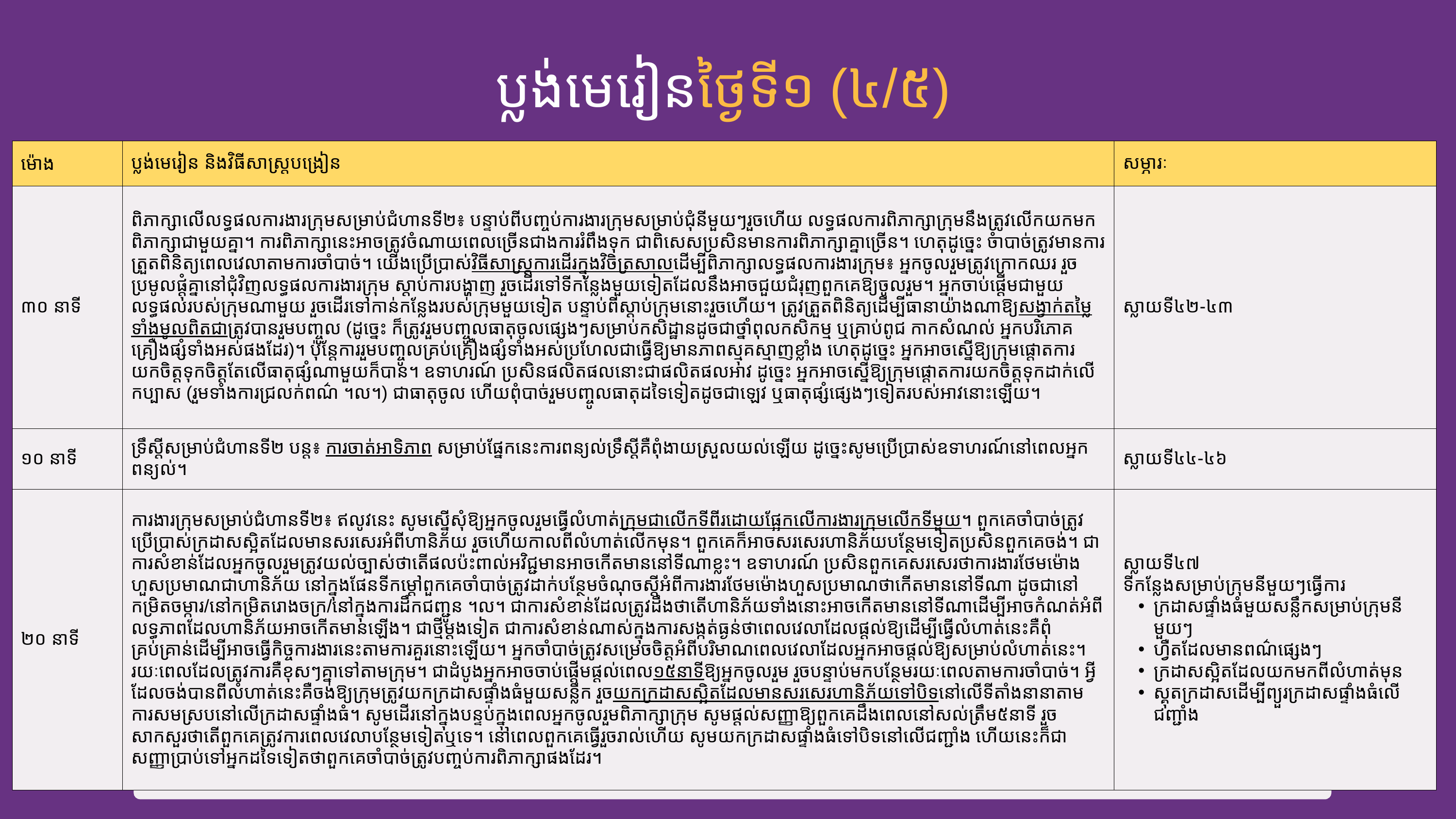

ប្លង់មេរៀនថ្ងៃទី១ (៤/៥)
| ម៉ោង | ប្លង់មេរៀន និងវិធីសាស្ត្រ​បង្រៀន​ | សម្ភារៈ |
| --- | --- | --- |
| ៣០ នាទី | ពិភាក្សាលើលទ្ធផលការងារក្រុម​សម្រាប់ជំហាន​ទី​២៖ បន្ទាប់ពីបញ្ចប់​​ការងារក្រុមសម្រាប់​​ជុំ​នីមួយៗ​រួច​ហើយ លទ្ធផល​ការពិភាក្សា​ក្រុម​នឹង​ត្រូវ​លើកយកមក​ពិភាក្សា​ជាមួយ​គ្នា​។ ការ​ពិភាក្សា​នេះ​អាចត្រូវ​ចំណាយ​ពេល​ច្រើន​ជាង​ការ​រំពឹង​ទុក​ ជាពិសេស​ប្រសិន​មានការពិភាក្សា​គ្នា​ច្រើន​។ ​ហេតុដូច្នេះ ចំាបាច់​ត្រូវមាន​ការត្រួតពិនិត្យ​ពេលវេលា​តាមការចាំបាច់។ យើងប្រើប្រាស់​វិធីសាស្ត្រការដើរ​ក្នុង​​វិចិត្រសាល​ដើម្បីពិភាក្សាលទ្ធផល​​ការងារក្រុម​៖ អ្នកចូលរួម​ត្រូវ​ក្រោកឈរ ​រួច​ប្រមូលផ្ដុំ​គ្នា​នៅជុំ​វិញ​លទ្ធផលការងារក្រុម ស្ដាប់​ការបង្ហាញ​ រួចដើរ​ទៅទីកន្លែងមួយទៀត​ដែលនឹងអាចជួយជំរុញពួកគេឱ្យ​ចូលរួម។ អ្នកចាប់ផ្ដើម​ជាមួយ​លទ្ធផលរបស់​ក្រុមណាមួយ រួចដើរ​ទៅកាន់​​កន្លែងរបស់​ក្រុម​​មួយ​ទៀត ​បន្ទាប់ពី​ស្ដាប់ក្រុមនោះ​រួចហើយ​។ ត្រូវ​ត្រួតពិនិត្យ​ដើម្បី​ធានា​យ៉ាងណា​ឱ្យសង្វាក់តម្លៃ​ទាំងមូល​ពិតជា​ត្រូវបាន​រួមបញ្ចូល​​ (ដូច្នេះ ក៏ត្រូវរួមបញ្ចូល​ធាតុចូលផ្សេងៗសម្រាប់​​​កសិដ្ឋានដូចជាថ្នាំពុលកសិកម្ម ឬគ្រាប់ពូជ កាកសំណល់​ ​​​អ្នកបរិភោគ គ្រឿងផ្សំ​ទាំងអស់ផងដែរ)។ ប៉ុន្តែ​ការរួមបញ្ចូលគ្រប់​គ្រឿងផ្សំ​ទាំងអស់ប្រហែល​ជាធ្វើឱ្យ​​មាន​ភាព​ស្មុគស្មាញខ្លាំង ហេតុដូច្នេះ ​អ្នកអាចស្នើឱ្យ​ក្រុម​ផ្ដោត​​ការយកចិត្ត​ទុកចិត្តតែ​លើ​ធាតុផ្សំ​ណាមួយក៏បាន។ ឧទាហរណ៍​ ប្រសិន​ផលិតផល​នោះ​ជា​ផលិតផលអាវ ដូច្នេះ អ្នកអាចស្នើឱ្យ​ក្រុមផ្ដោត​ការ​យកចិត្ត​ទុកដាក់លើកប្បាស (រួមទាំង​ការជ្រលក់ពណ៌ ។ល។) ជាធាតុចូល ហើយពុំបាច់​រួមបញ្ចូល​ធាតុដទៃទៀត​ដូចជា​ឡេវ ឬ​ធាតុផ្សំ​ផ្សេងៗទៀត​របស់​អាវនោះឡើយ​។ | ស្លាយទី​៤២-៤៣ |
| ១០ នាទី | ​​ទ្រឹស្ដី​សម្រាប់​ជំហានទី២ បន្ត៖ ការចាត់អាទិភាព សម្រាប់ផ្នែកនេះ​ការពន្យល់​ទ្រឹស្ដីគឺ​ពុំងាយស្រួល​យល់​ឡើយ ដូច្នេះ​សូមប្រើប្រាស់​ឧទាហរណ៍​នៅពេលអ្នកពន្យល់​។ | ស្លាយទី​៤៤-៤៦ |
| ២០ នាទី | ការងារក្រុម​សម្រាប់​ជំហានទី២៖ ឥលូវនេះ សូមស្នើសុំ​ឱ្យ​អ្នកចូលរួម​ធ្វើលំហាត់ក្រុម​ជាលើកទីពីរដោយផ្អែកលើការងារក្រុម​លើកទីមួយ​។ ពួកគេ​ចាំបាច់​ត្រូវប្រើប្រាស់​ក្រដាសស្អិតដែលមានសរសេរអំពីហានិភ័យ ​រួចហើយកាលពីលំហាត់លើកមុន។ ពួកគេក៏អាចសរសេរ​ហានិភ័យបន្ថែមទៀតប្រសិនពួកគេចង់។ ជាការសំខាន់​ដែល​អ្នកចូលរួមត្រូវ​យល់​ច្បាស់​ថាតើ​ផលប៉ះពាល់​អវិជ្ជមាន​អាចកើតមាន​នៅទីណាខ្លះ។ ឧទាហរណ៍​ ប្រសិនពួកគេ​សរសេរ​ថា​ការងារ​ថែម​ម៉ោង​ហួសប្រមាណ​ជាហានិភ័យ​ នៅក្នុង​ផែនទីកម្ដៅ​ពួកគេ​ចាំបាច់​ត្រូវដាក់​បន្ថែម​ចំណុចស្ដីអំពី​ការងារថែមម៉ោង​​ហួស​ប្រមាណថា​​កើតមាន​នៅទីណា​ ដូចជា​នៅកម្រិត​ចម្ការ​/នៅកម្រិតរោងចក្រ/នៅក្នុងការដឹកជញ្ជូន ។ល។ ជាការសំខាន់​ដែល​ត្រូវដឹង​ថាតើ​ហានិភ័យទាំង​​នោះអាច​កើត​មាន​នៅទីណា​ដើម្បីអាច​​កំណត់​អំពី​លទ្ធភាព​ដែល​ហានិភ័យ​អាចកើតមាន​ឡើង​។ ជាថ្មី​ម្ដងទៀត​ ជា​ការសំខាន់​ណាស់ក្នុងការ​​សង្កត់​ធ្ងន់ថា​ពេលវេលា​ដែល​ផ្ដល់​ឱ្យដើម្បី​ធ្វើ​លំហាត់នេះ​គឺ​​ពុំគ្រប់គ្រាន់​ដើម្បីអាច​​ធ្វើកិច្ចការងារនេះ​តាមការគួរនោះឡើយ។ អ្នកចាំបាច់ត្រូវសម្រេចចិត្ត​អំពីបរិមាណពេលវេលាដែលអ្នកអាច​​ផ្ដល់ឱ្យ​សម្រាប់​​​លំហាត់នេះ​។​ រយៈពេលដែល​ត្រូវការ​គឺ​ខុសៗ​គ្នា​ទៅតាមក្រុម​។ ជាដំបូងអ្នកអាចចាប់ផ្ដើម​​ផ្ដល់​ពេល​១៥នាទី​ឱ្យ​អ្នកចូលរួម​ រួចបន្ទាប់មកបន្ថែម​រយៈពេលតាមការចាំបាច់​។ អ្វីដែលចង់បានពីលំហាត់នេះគឺចង់ឱ្យក្រុមត្រូវ​យកក្រដាសផ្ទាំងធំមួយសន្លឹក រួចយកក្រដាសស្អិតដែលមាន​សរសេរ​ហានិភ័យ​​ទៅបិទ​នៅលើ​​ទីតាំង​នានាតាមការសមស្របនៅលើក្រដាសផ្ទាំង​ធំ។ សូមដើរនៅក្នុងបន្ទប់ក្នុង​ពេលអ្នកចូលរួម​ពិភាក្សាក្រុម សូមផ្ដល់​សញ្ញា​ឱ្យ​ពួកគេដឹង​ពេលនៅសល់​ត្រឹម​៥នាទី រួចសាកសួរថាតើ​ពួកគេ​ត្រូវការ​ពេលវេលាបន្ថែម​​ទៀតឬទេ។ នៅពេលពួកគេ​ធ្វើរួចរាល់​ហើយ សូមយកក្រដាស​ផ្ទាំងធំ​ទៅបិទនៅលើជញ្ជាំង​ ហើយនេះក៏​ជាសញ្ញា​ប្រាប់​ទៅអ្នកដទៃទៀតថា​ពួកគេ​ចាំបាច់​ត្រូវ​បញ្ចប់​ការពិភាក្សាផងដែរ។ | ស្លាយទី​៤៧ ទីកន្លែងសម្រាប់​ក្រុម​នីមួយ​ៗ​ធ្វើការ​ ក្រដាសផ្ទាំងធំមួយសន្លឹកសម្រាប់​ក្រុមនីមួយៗ ហ្វឺតដែលមានពណ៌ផ្សេងៗ​ ក្រដាសស្អិត​ដែល​យកមកពីលំហាត់មុន ស្គុតក្រដាស​ដើម្បីព្យួរ​ក្រដាសផ្ទាំងធំលើជញ្ជាំង​ |